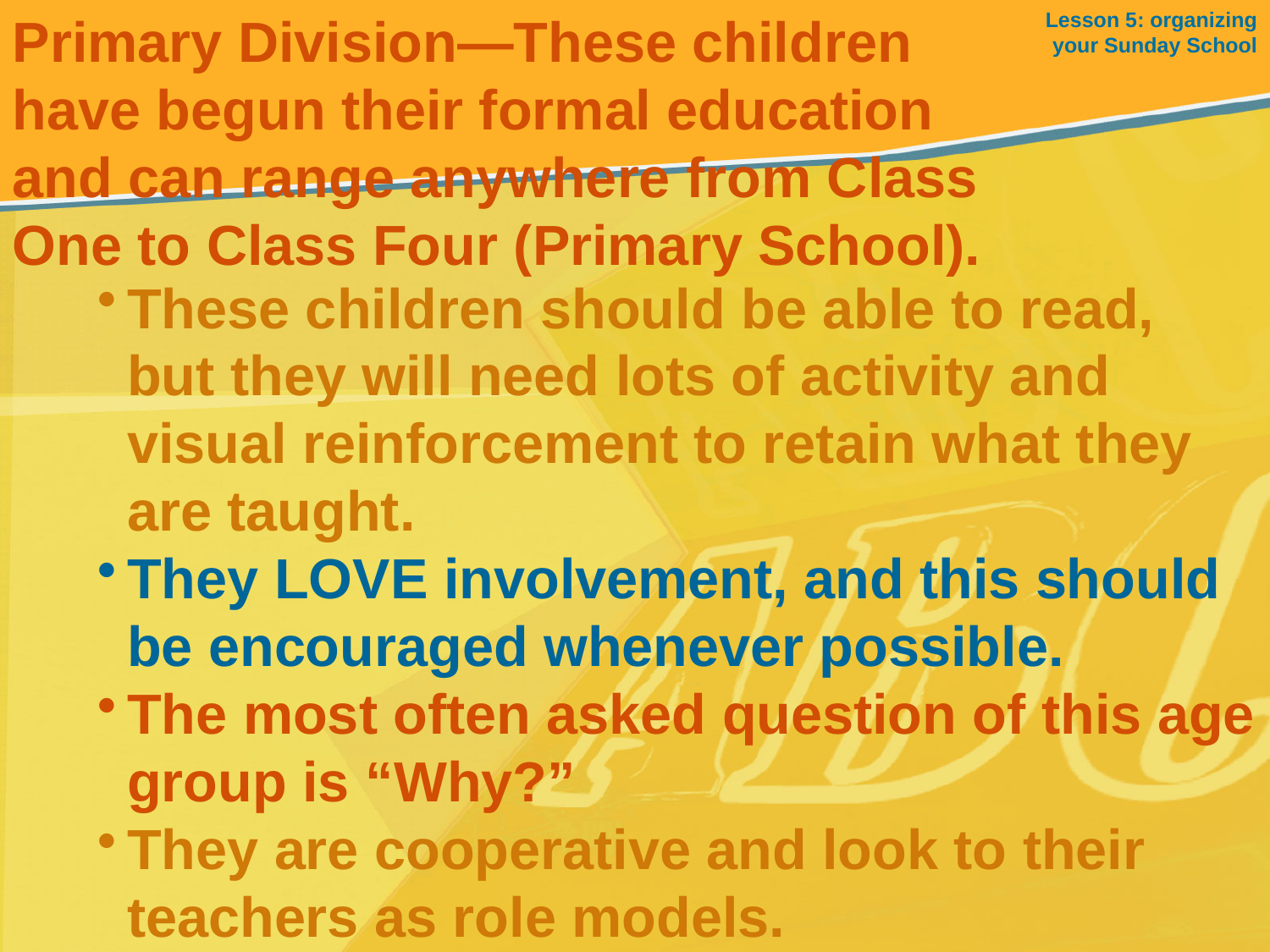

Primary Division—These children have begun their formal education and can range anywhere from Class One to Class Four (Primary School).
Lesson 5: organizing your Sunday School
These children should be able to read, but they will need lots of activity and visual reinforcement to retain what they are taught.
They LOVE involvement, and this should be encouraged whenever possible.
The most often asked question of this age group is “Why?”
They are cooperative and look to their teachers as role models.